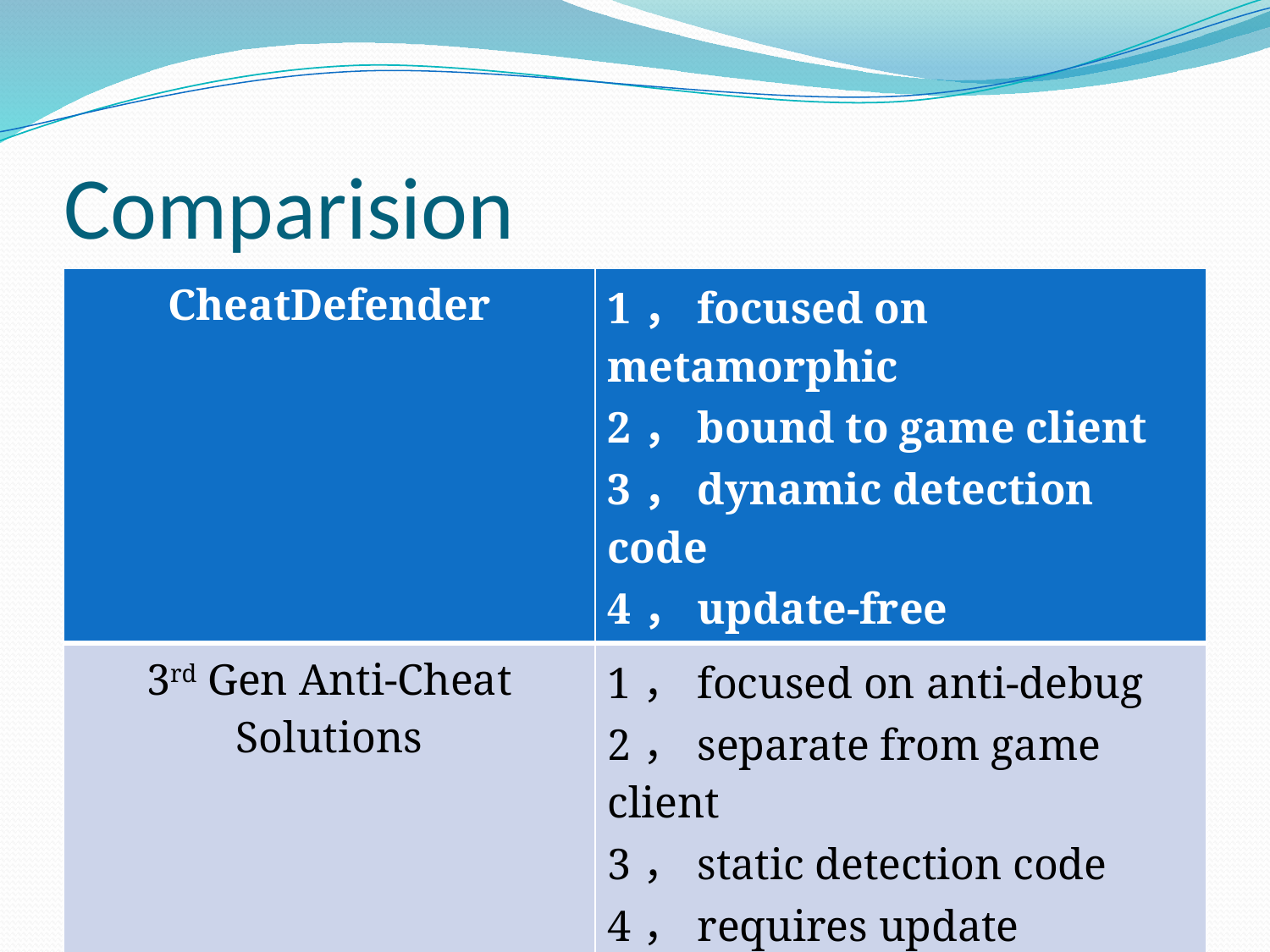

# Comparision
| CheatDefender | 1，focused on metamorphic 2，bound to game client 3，dynamic detection code 4，update-free |
| --- | --- |
| 3rd Gen Anti-Cheat Solutions | 1，focused on anti-debug 2，separate from game client 3，static detection code 4，requires update |